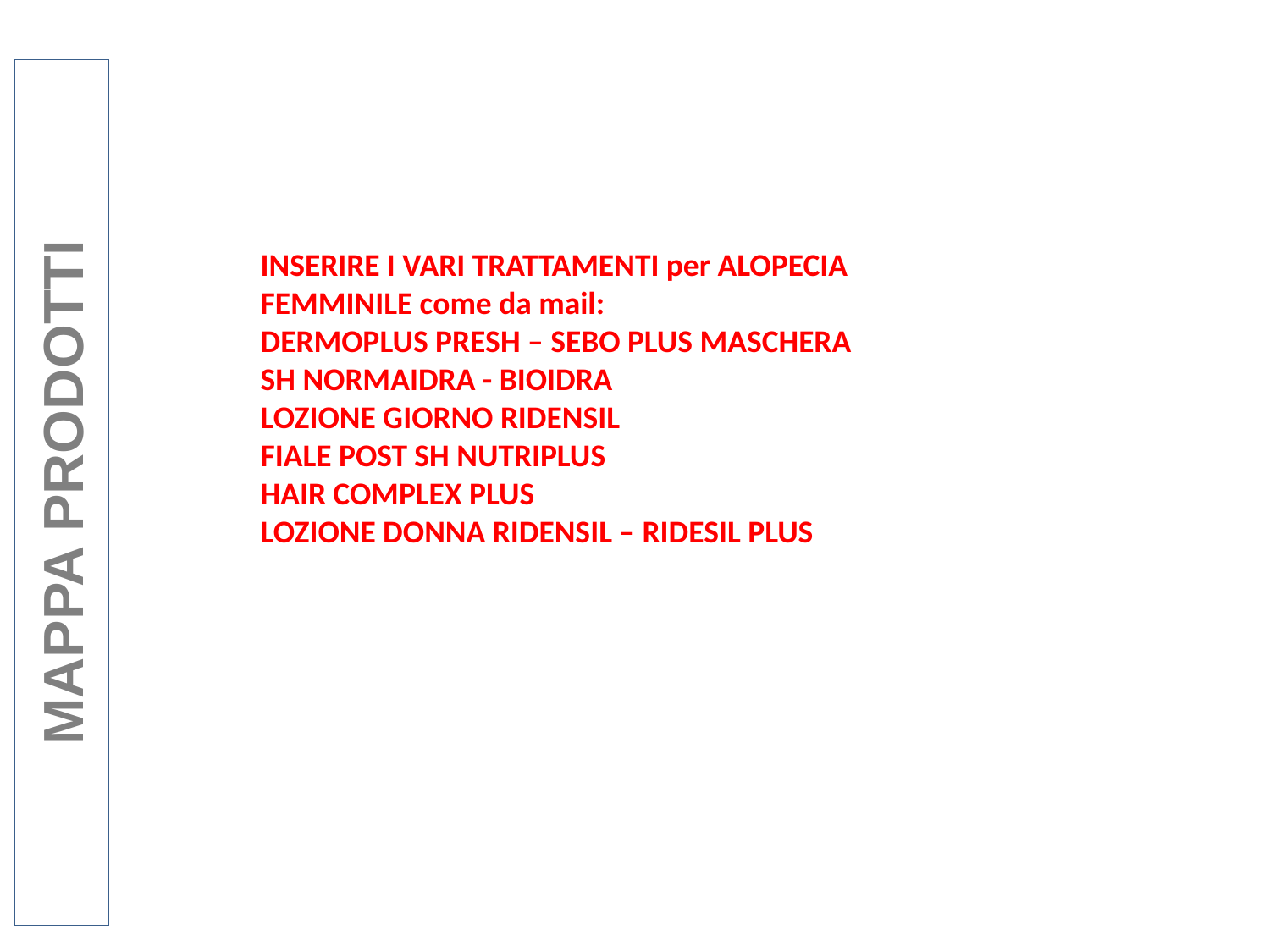

MAPPA PRODOTTI
INSERIRE I VARI TRATTAMENTI per ALOPECIA FEMMINILE come da mail:
DERMOPLUS PRESH – SEBO PLUS MASCHERA
SH NORMAIDRA - BIOIDRA
LOZIONE GIORNO RIDENSIL
FIALE POST SH NUTRIPLUS
HAIR COMPLEX PLUS
LOZIONE DONNA RIDENSIL – RIDESIL PLUS